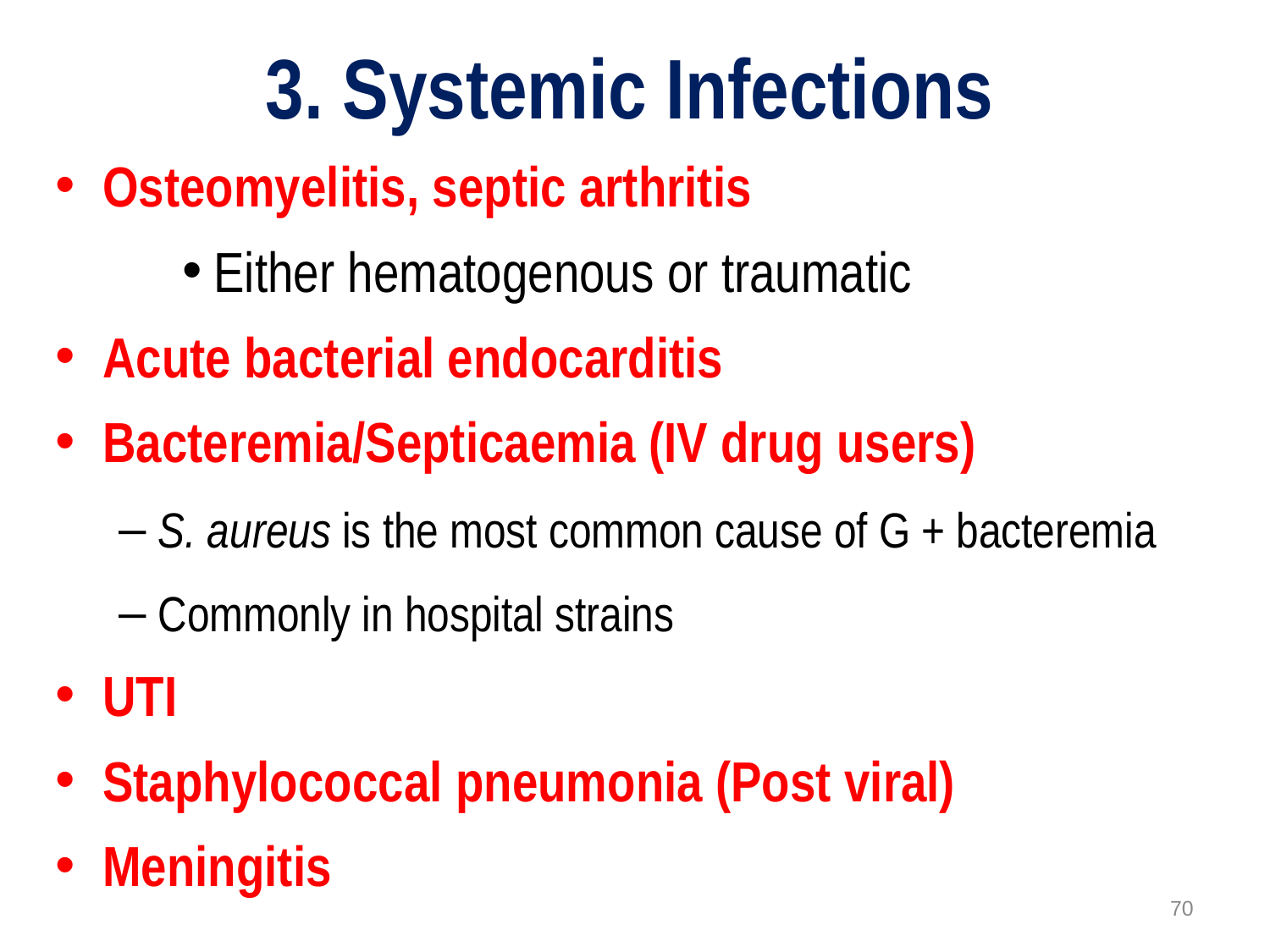

# 3. Systemic Infections
Osteomyelitis, septic arthritis
Either hematogenous or traumatic
Acute bacterial endocarditis
Bacteremia/Septicaemia (IV drug users)
S. aureus is the most common cause of G + bacteremia
Commonly in hospital strains
UTI
Staphylococcal pneumonia (Post viral)
Meningitis

70